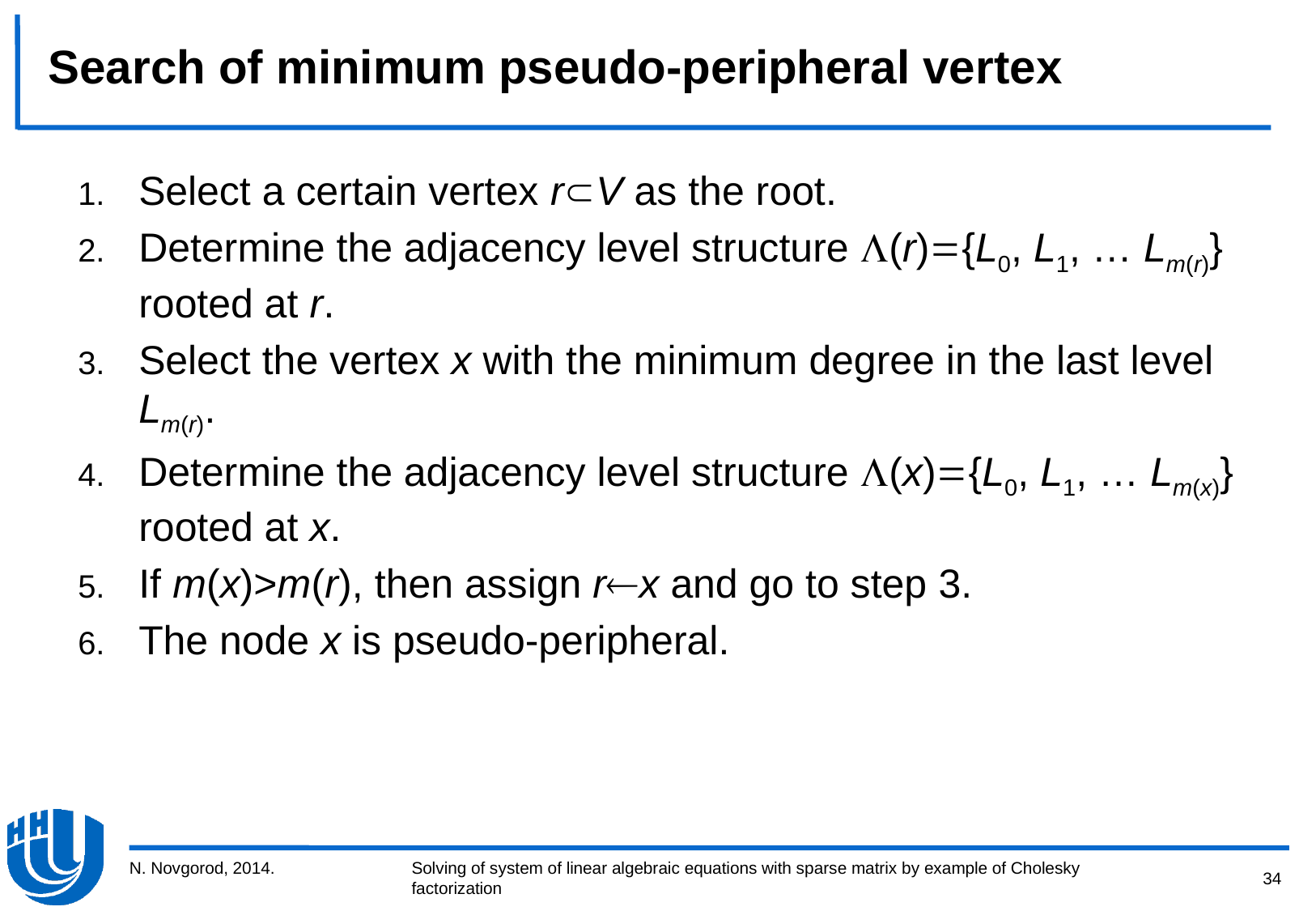

# Search of minimum pseudo-peripheral vertex
Select a certain vertex r⊂V as the root.
Determine the adjacency level structure Λ(r)={L0, L1, … Lm(r)} rooted at r.
Select the vertex x with the minimum degree in the last level Lm(r).
Determine the adjacency level structure Λ(x)={L0, L1, … Lm(x)} rooted at x.
If m(x)>m(r), then assign r←x and go to step 3.
The node x is pseudo-peripheral.

N. Novgorod, 2014.

34
Solving of system of linear algebraic equations with sparse matrix by example of Cholesky factorization